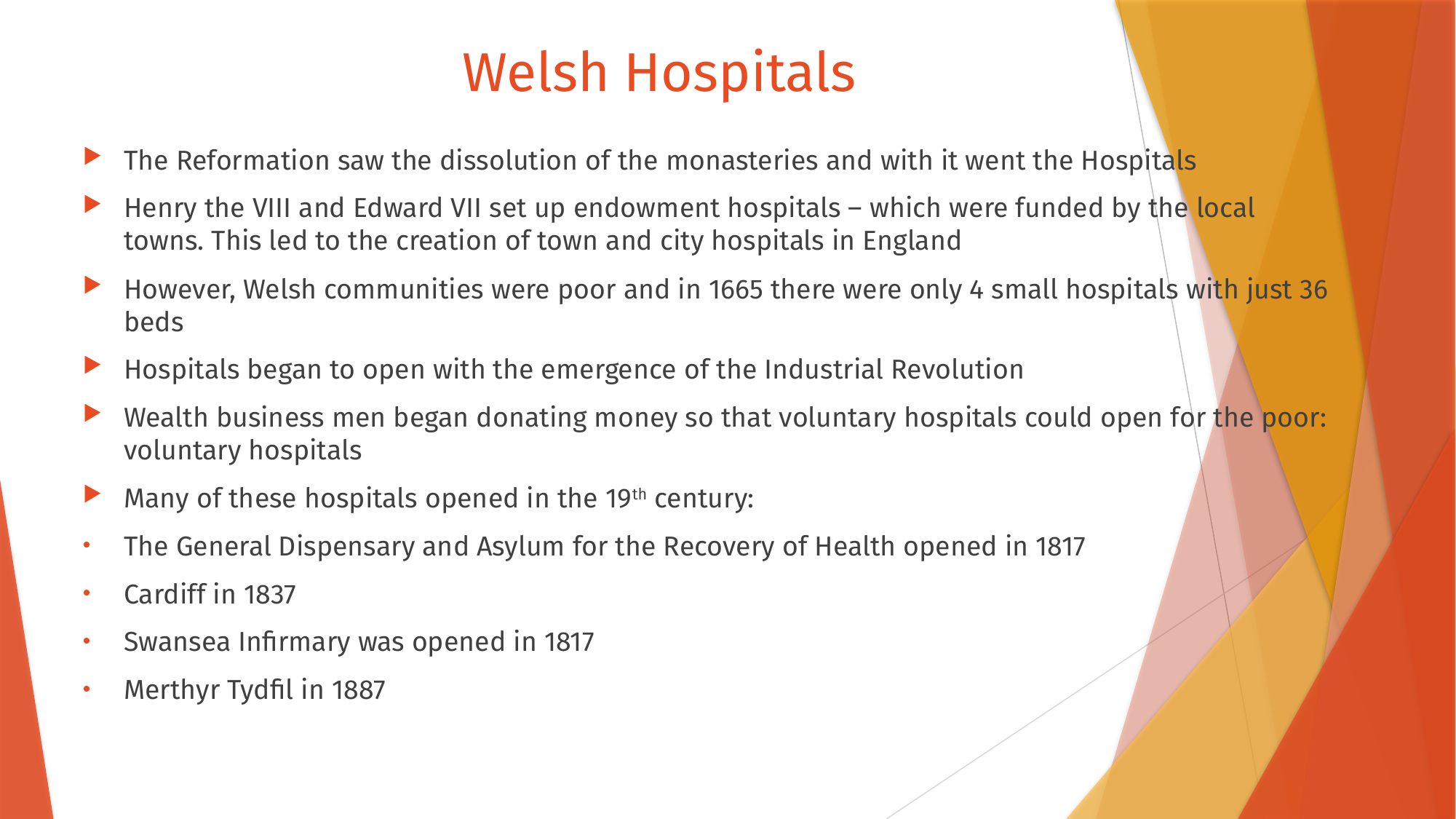

# Welsh Hospitals
The Reformation saw the dissolution of the monasteries and with it went the Hospitals
Henry the VIII and Edward VII set up endowment hospitals – which were funded by the local towns. This led to the creation of town and city hospitals in England
However, Welsh communities were poor and in 1665 there were only 4 small hospitals with just 36 beds
Hospitals began to open with the emergence of the Industrial Revolution
Wealth business men began donating money so that voluntary hospitals could open for the poor: voluntary hospitals
Many of these hospitals opened in the 19th century:
The General Dispensary and Asylum for the Recovery of Health opened in 1817
Cardiff in 1837
Swansea Infirmary was opened in 1817
Merthyr Tydfil in 1887